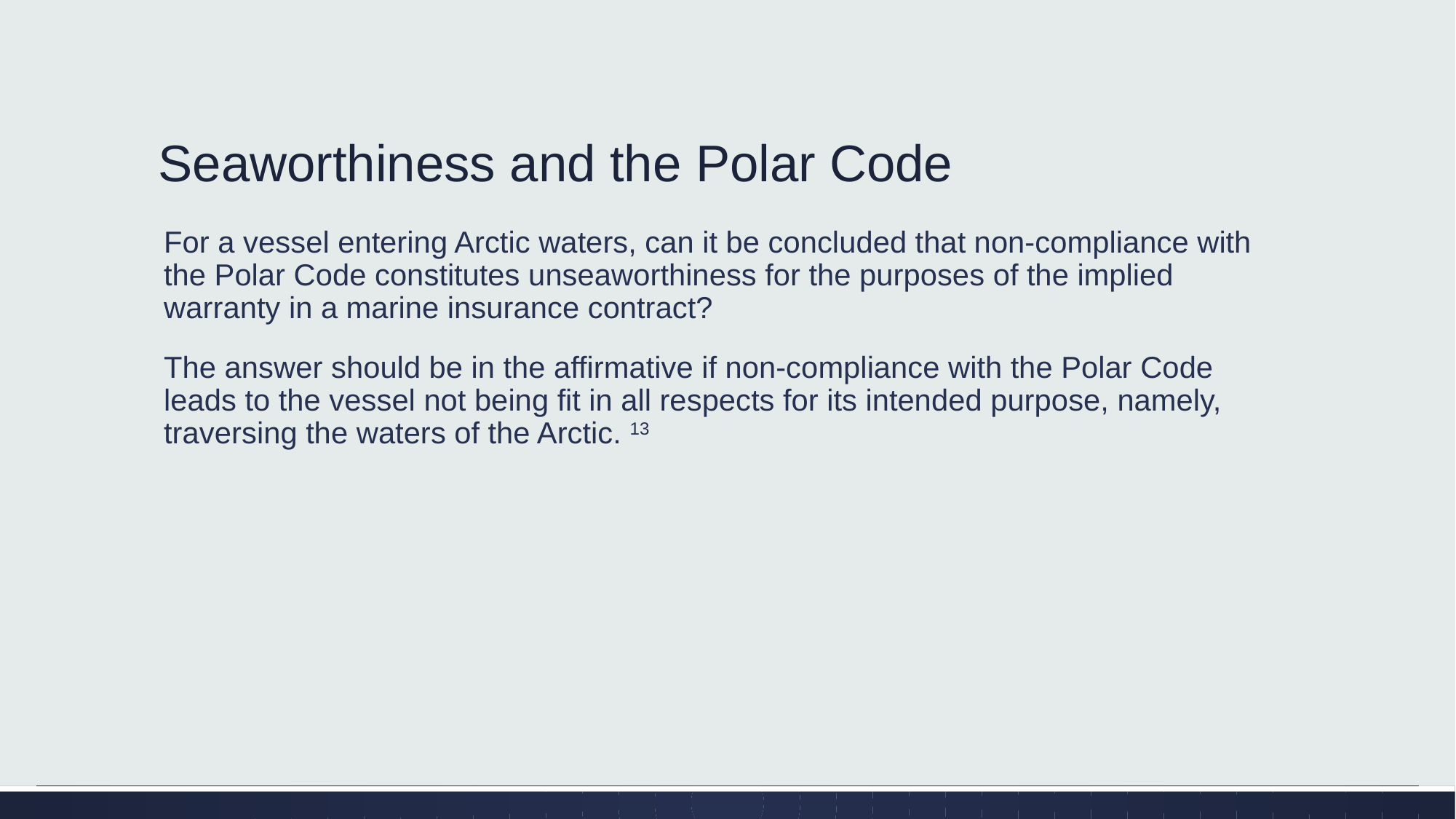

# Seaworthiness and the Polar Code
For a vessel entering Arctic waters, can it be concluded that non-compliance with the Polar Code constitutes unseaworthiness for the purposes of the implied warranty in a marine insurance contract?
The answer should be in the affirmative if non-compliance with the Polar Code leads to the vessel not being fit in all respects for its intended purpose, namely, traversing the waters of the Arctic. 13